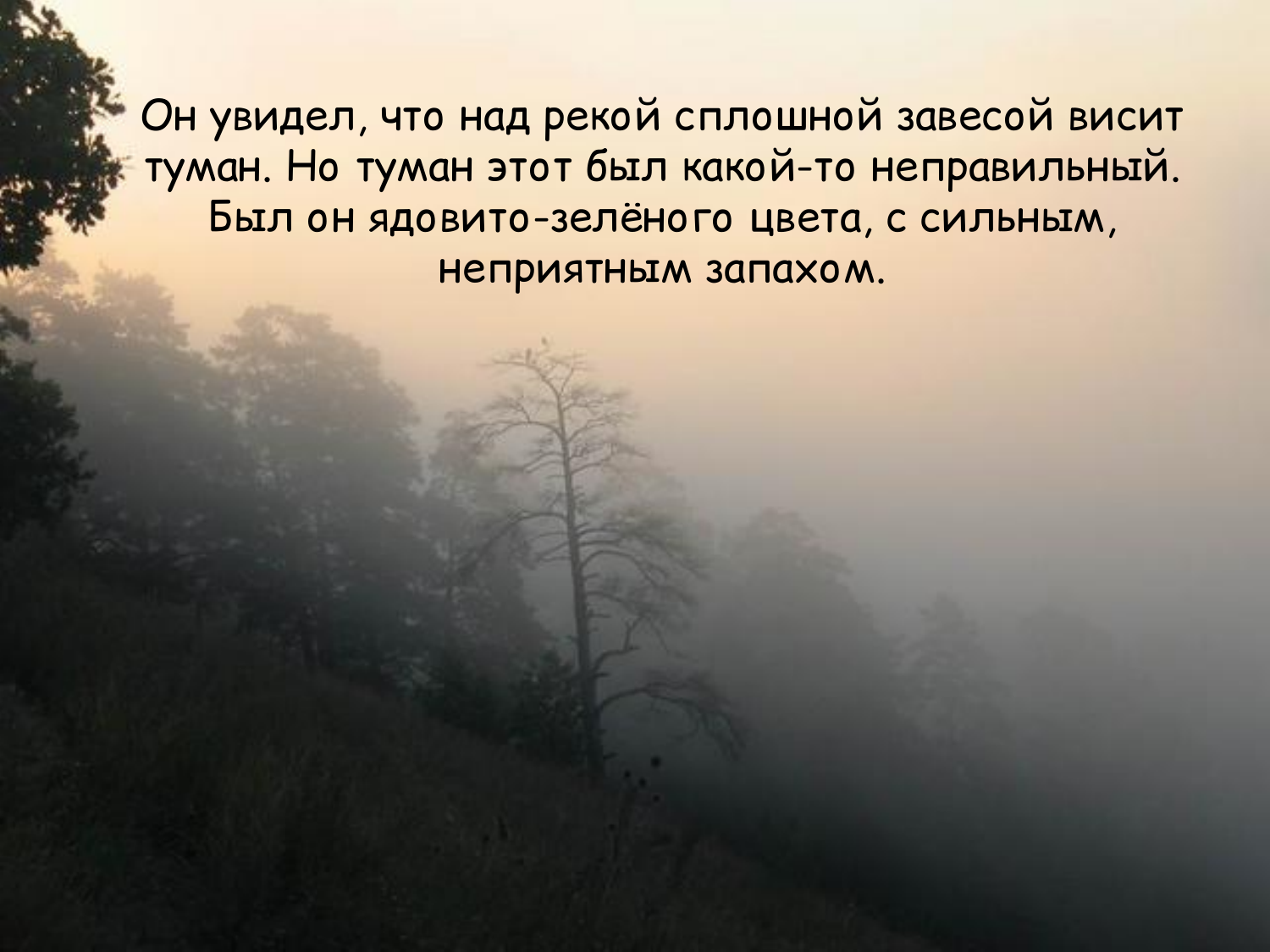

# Он увидел, что над рекой сплошной завесой висит туман. Но туман этот был какой-то неправильный. Был он ядовито-зелёного цвета, с сильным, неприятным запахом.